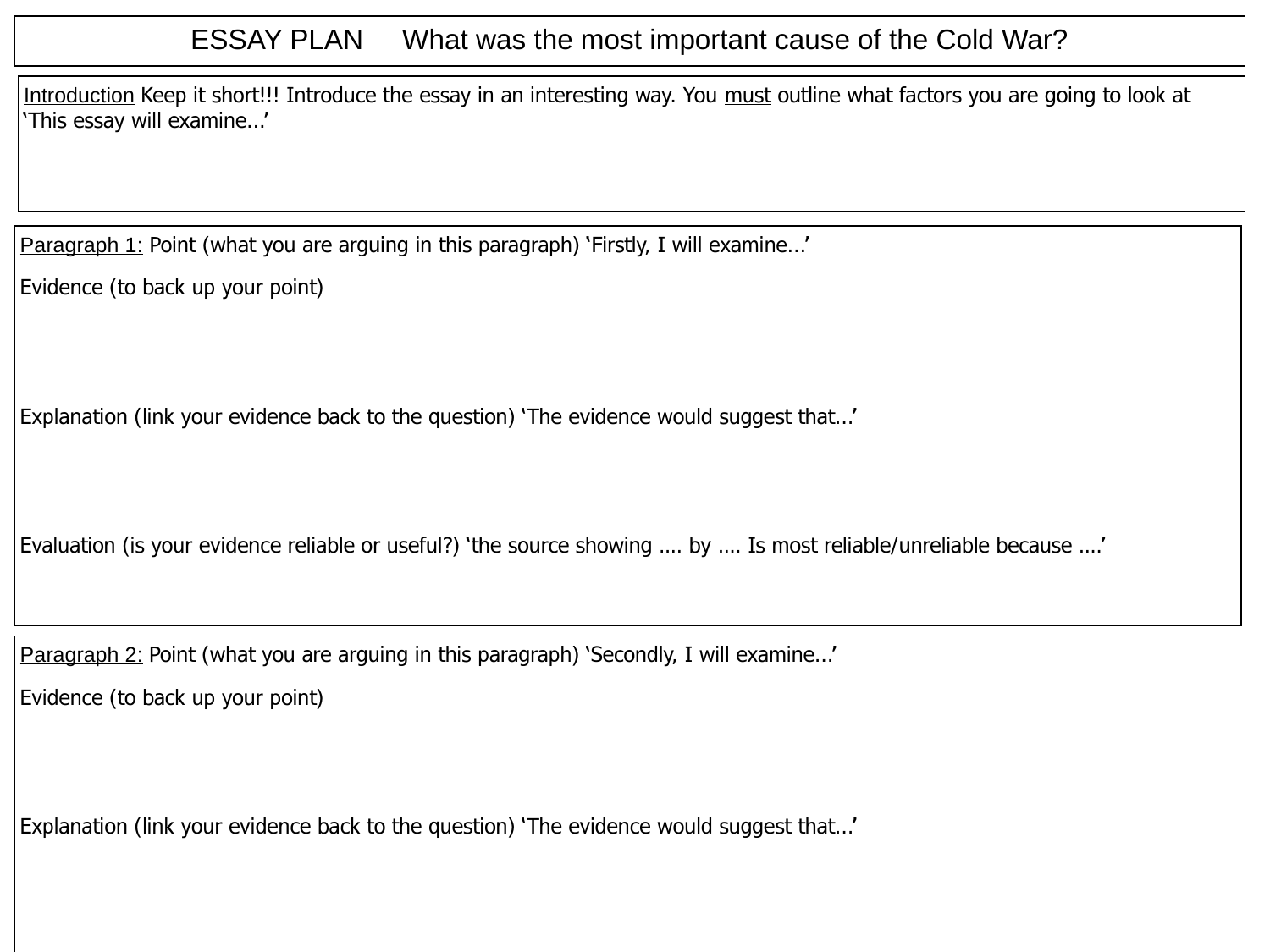

ESSAY PLAN     What was the most important cause of the Cold War?
Introduction Keep it short!!! Introduce the essay in an interesting way. You must outline what factors you are going to look at ‘This essay will examine...’
Paragraph 1: Point (what you are arguing in this paragraph) ‘Firstly, I will examine...’
Evidence (to back up your point)

Explanation (link your evidence back to the question) ‘The evidence would suggest that...’

Evaluation (is your evidence reliable or useful?) ‘the source showing …. by …. Is most reliable/unreliable because ….’

Paragraph 2: Point (what you are arguing in this paragraph) ‘Secondly, I will examine...’
Evidence (to back up your point)

Explanation (link your evidence back to the question) ‘The evidence would suggest that...’